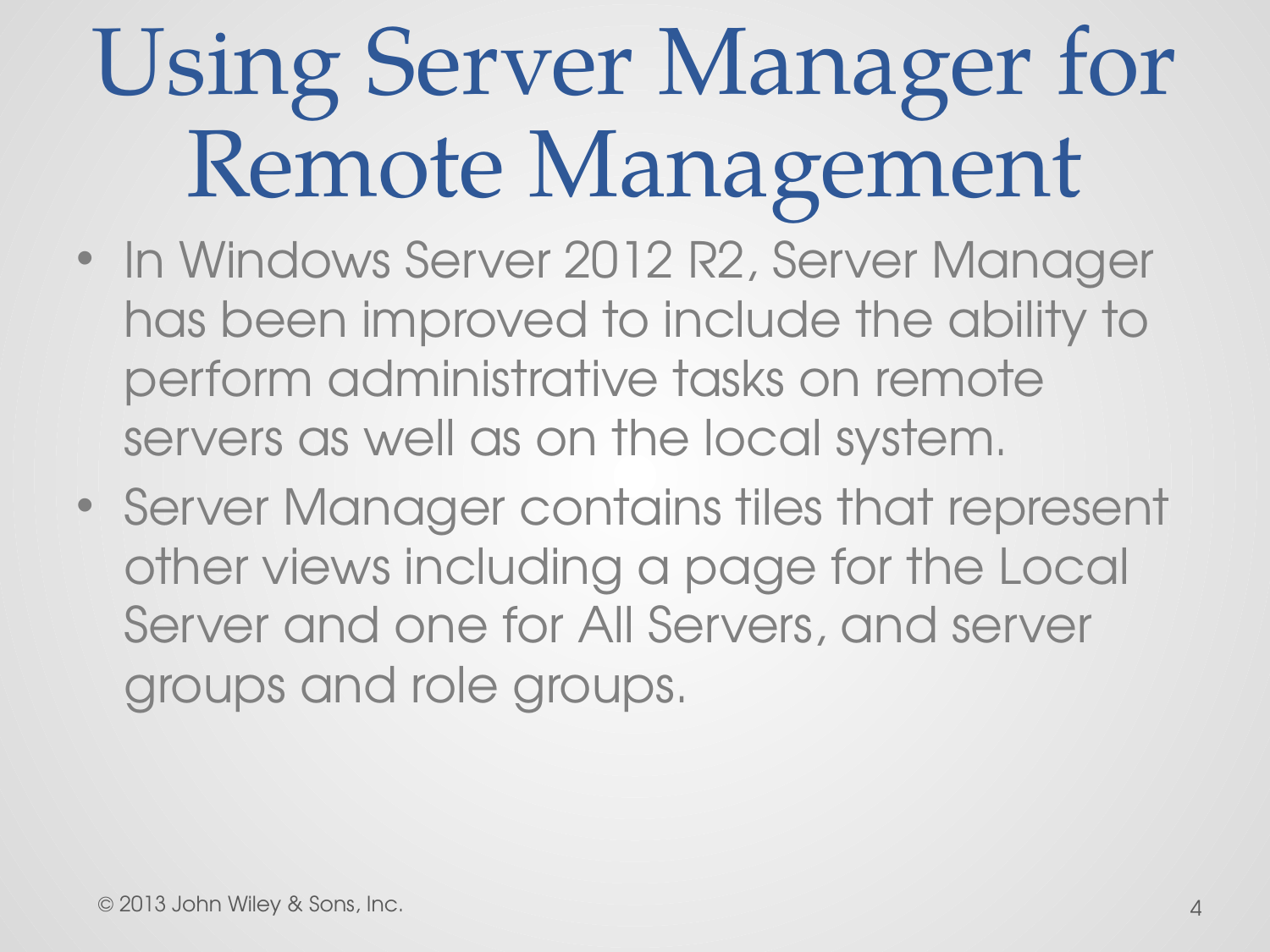

# Using Server Manager for Remote Management
In Windows Server 2012 R2, Server Manager has been improved to include the ability to perform administrative tasks on remote servers as well as on the local system.
Server Manager contains tiles that represent other views including a page for the Local Server and one for All Servers, and server groups and role groups.
© 2013 John Wiley & Sons, Inc.
4